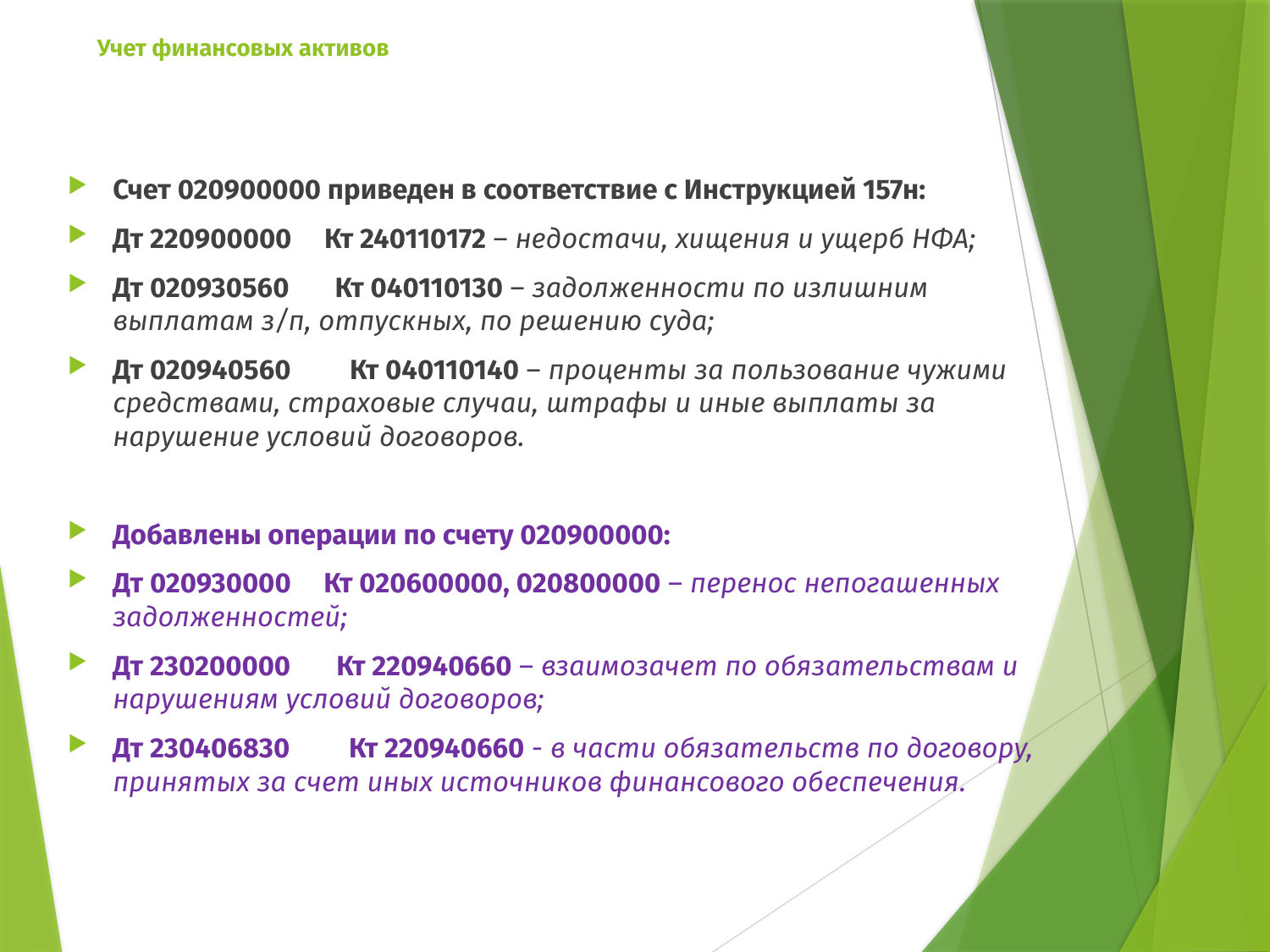

# Учет финансовых активов

Счет 020900000 приведен в соответствие с Инструкцией 157н:
Дт 220900000     Кт 240110172 – недостачи, хищения и ущерб НФА;
Дт 020930560       Кт 040110130 – задолженности по излишним выплатам з/п, отпускных, по решению суда;
Дт 020940560         Кт 040110140 – проценты за пользование чужими средствами, страховые случаи, штрафы и иные выплаты за нарушение условий договоров.

Добавлены операции по счету 020900000:
Дт 020930000     Кт 020600000, 020800000 – перенос непогашенных задолженностей;
Дт 230200000       Кт 220940660 – взаимозачет по обязательствам и нарушениям условий договоров;
Дт 230406830         Кт 220940660 - в части обязательств по договору, принятых за счет иных источников финансового обеспечения.